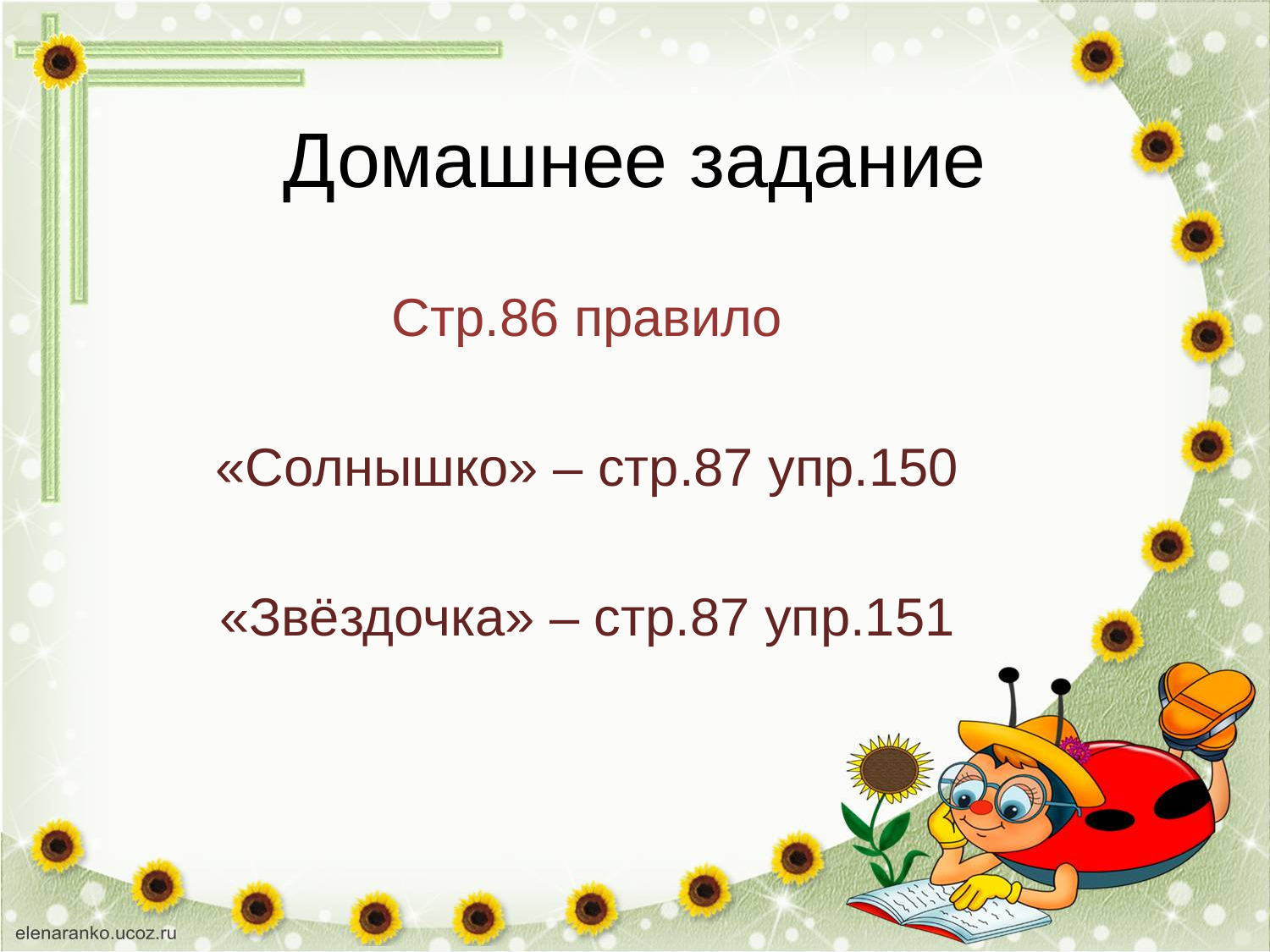

# Домашнее задание
Стр.86 правило

«Солнышко» – стр.87 упр.150

«Звёздочка» – стр.87 упр.151